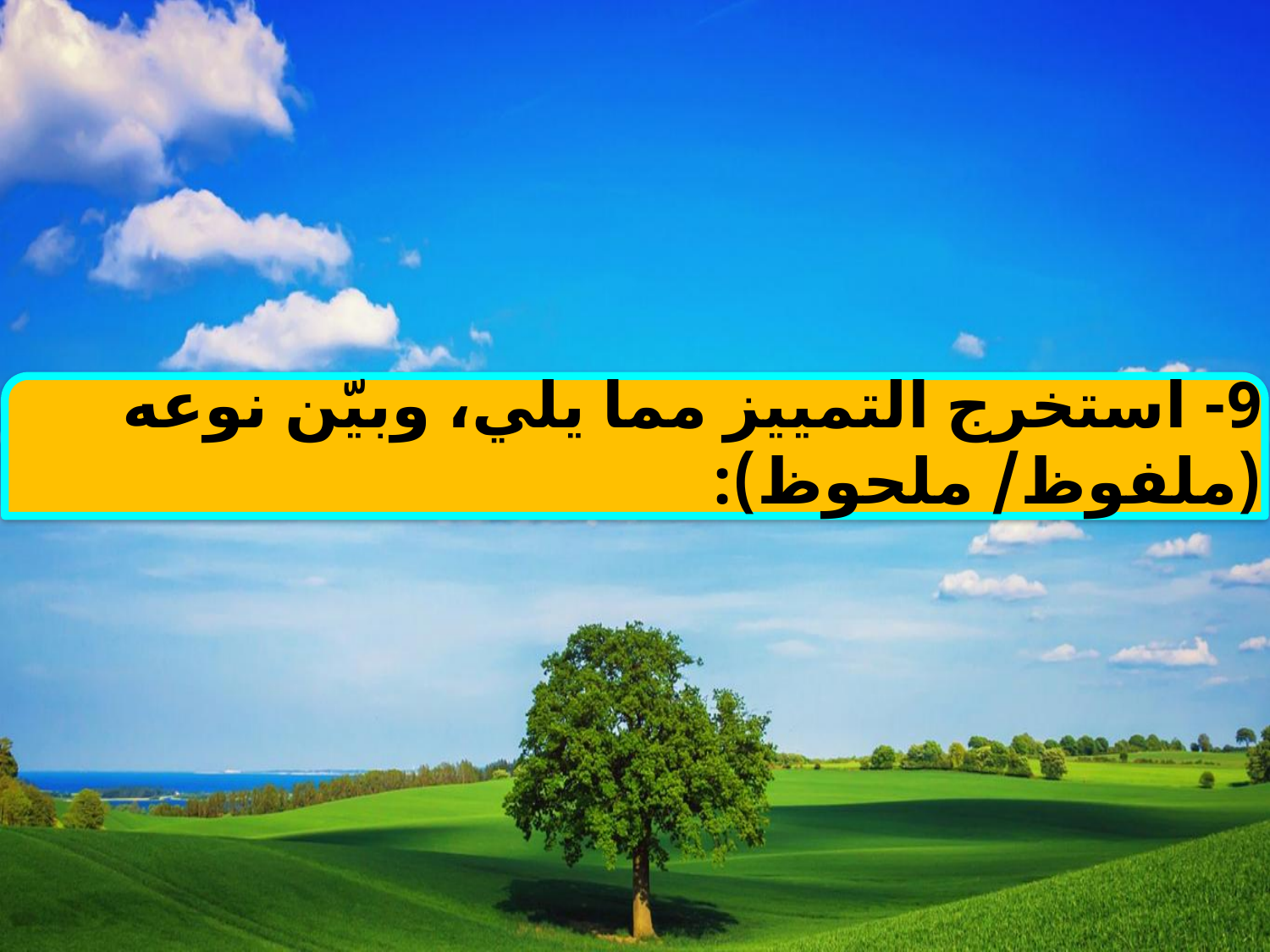

9- استخرج التمييز مما يلي، وبيّن نوعه (ملفوظ/ ملحوظ):